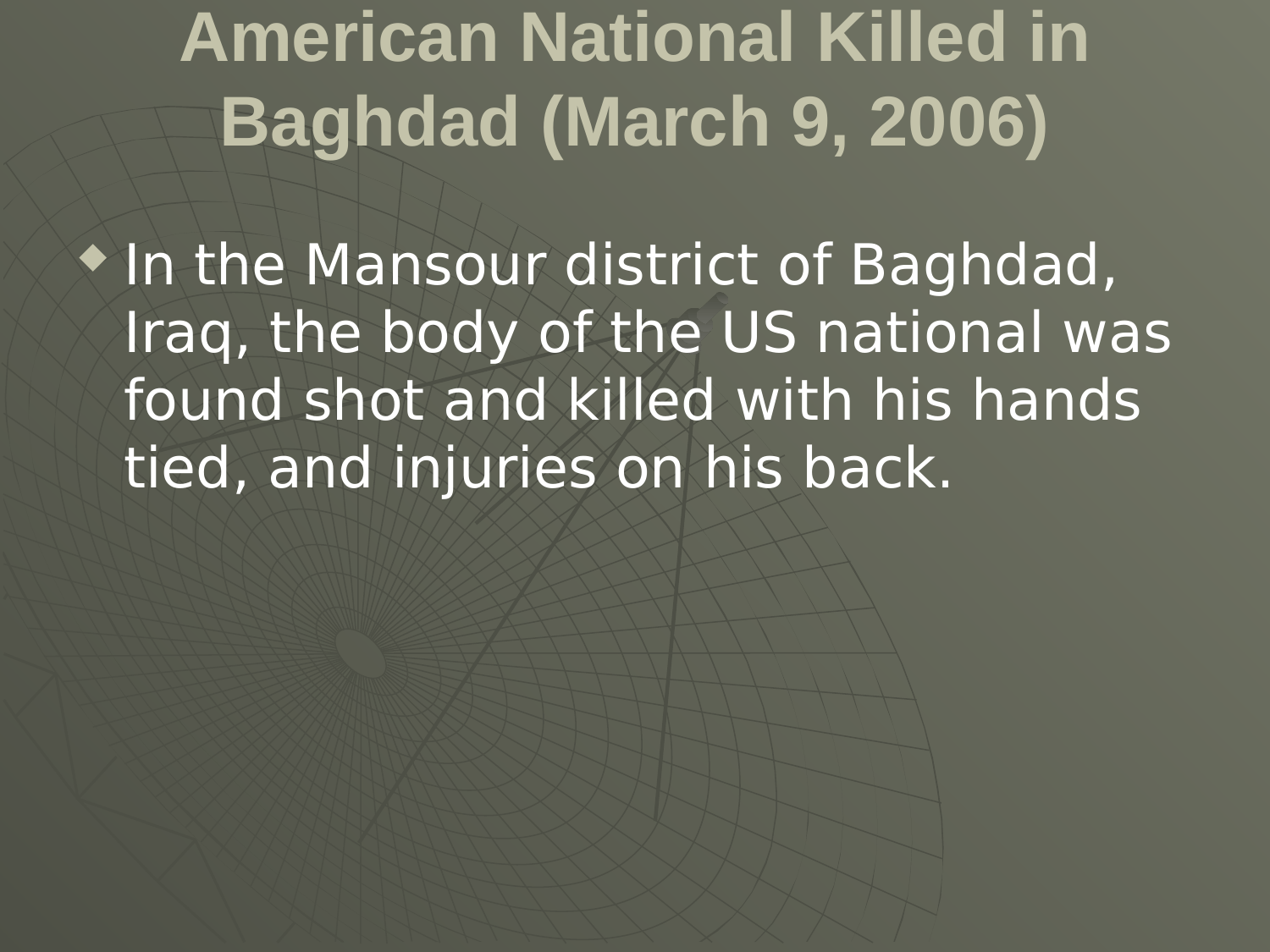

# American National Killed in Baghdad (March 9, 2006)
In the Mansour district of Baghdad, Iraq, the body of the US national was found shot and killed with his hands tied, and injuries on his back.